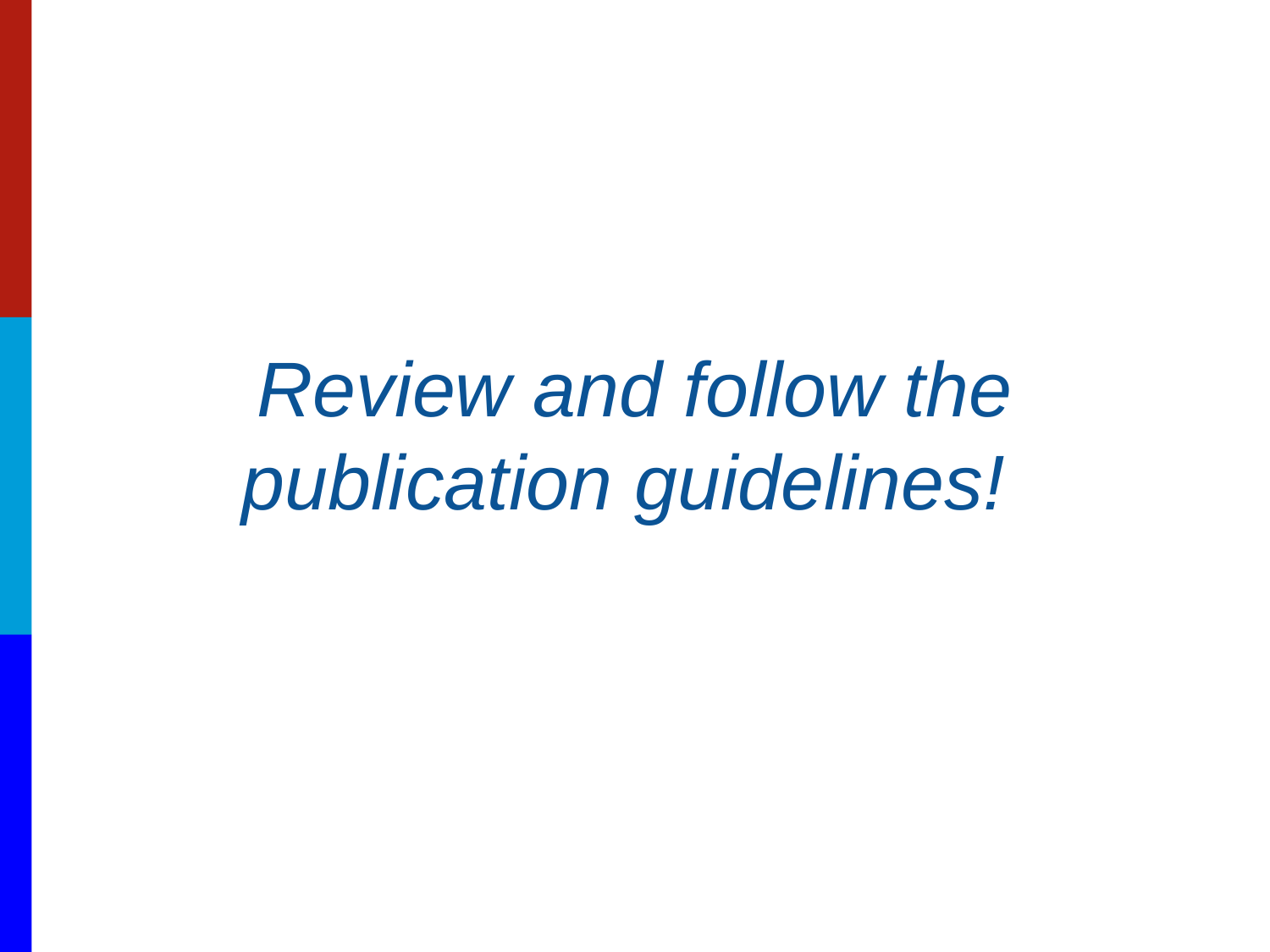

# Review and follow the publication guidelines!